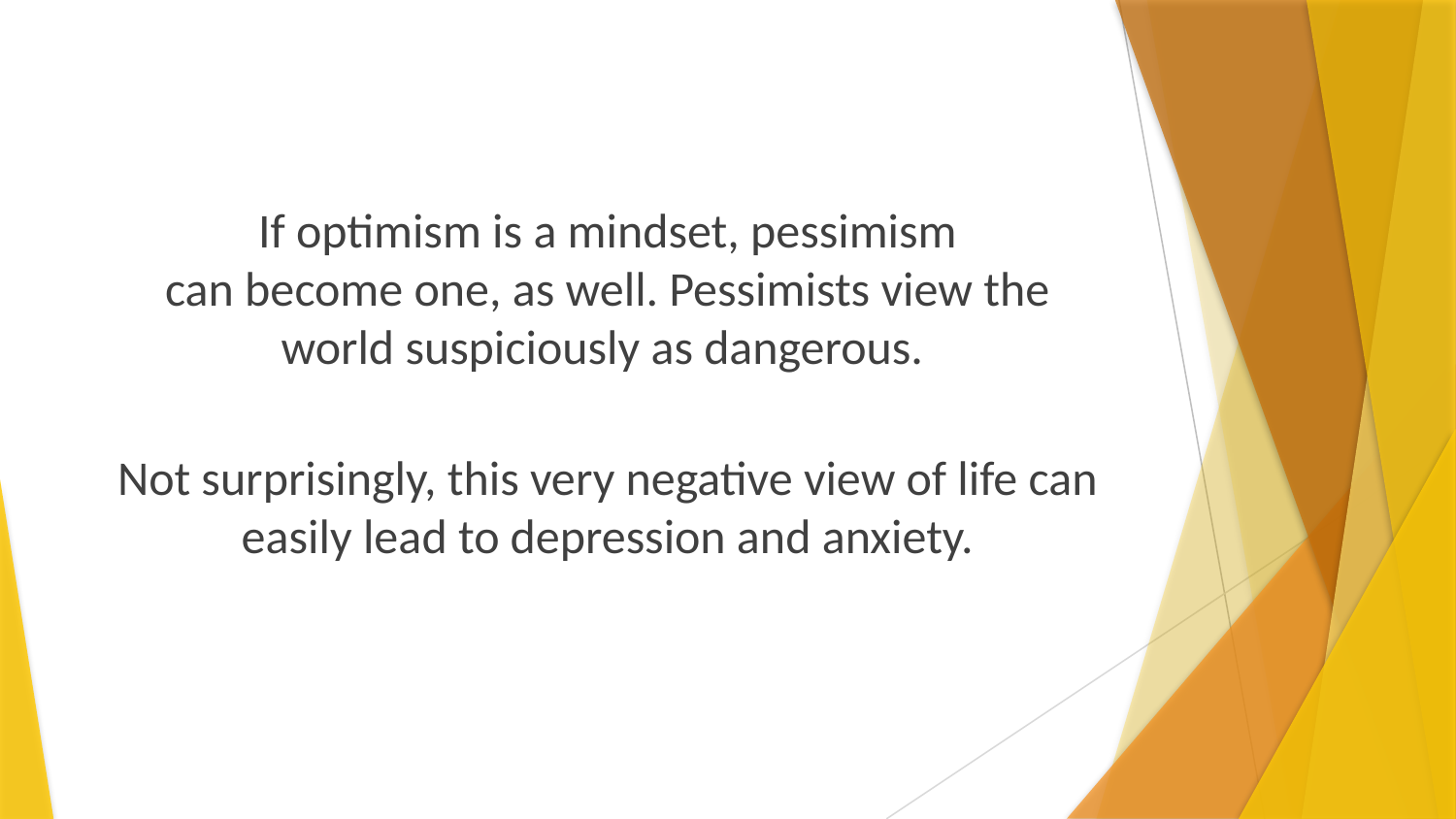

If optimism is a mindset, pessimism
can become one, as well. Pessimists view the
world suspiciously as dangerous.
Not surprisingly, this very negative view of life can easily lead to depression and anxiety.